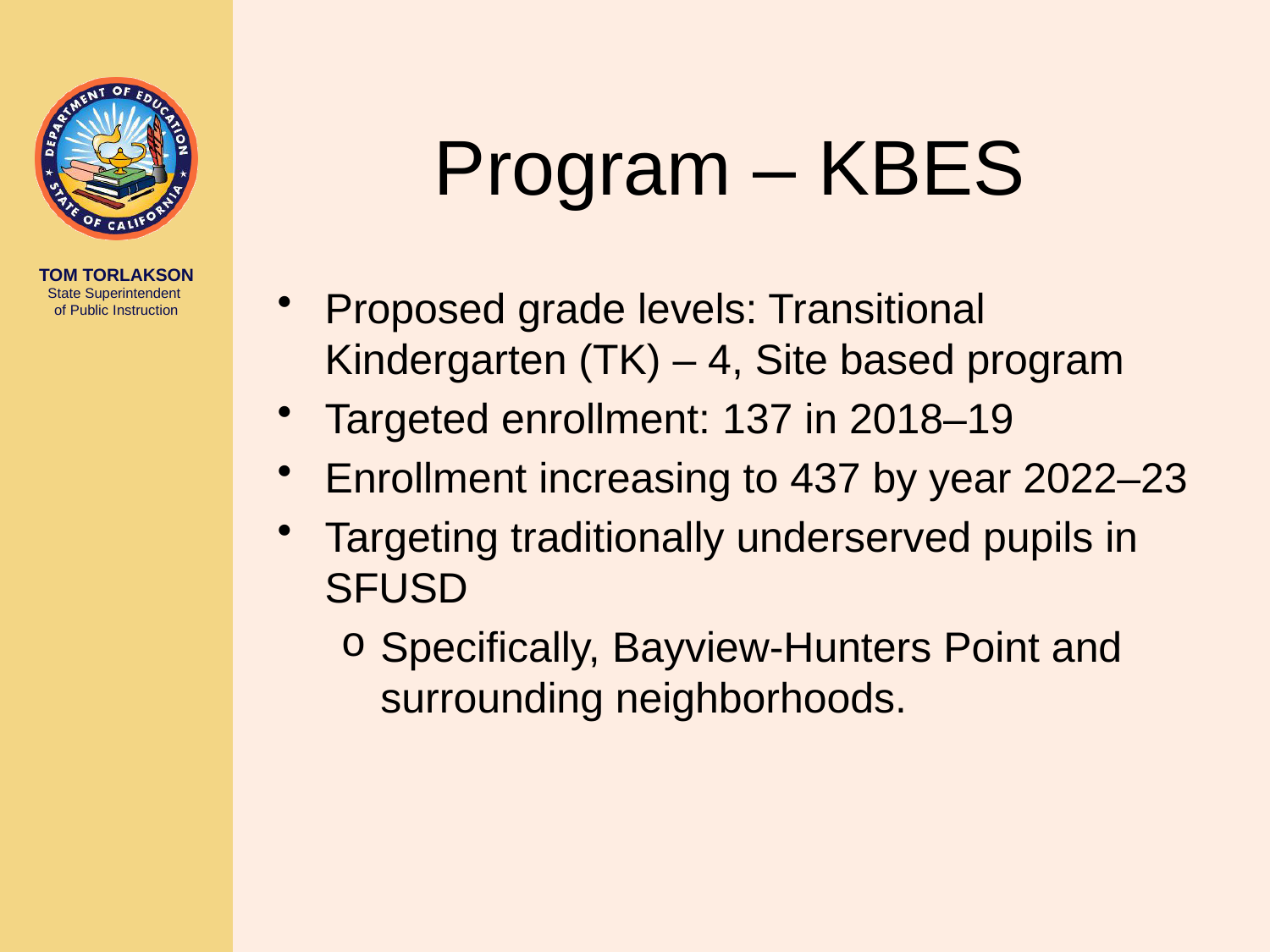

# Program – KBES
Proposed grade levels: Transitional Kindergarten (TK) – 4, Site based program
Targeted enrollment: 137 in 2018–19
Enrollment increasing to 437 by year 2022–23
Targeting traditionally underserved pupils in SFUSD
Specifically, Bayview-Hunters Point and surrounding neighborhoods.